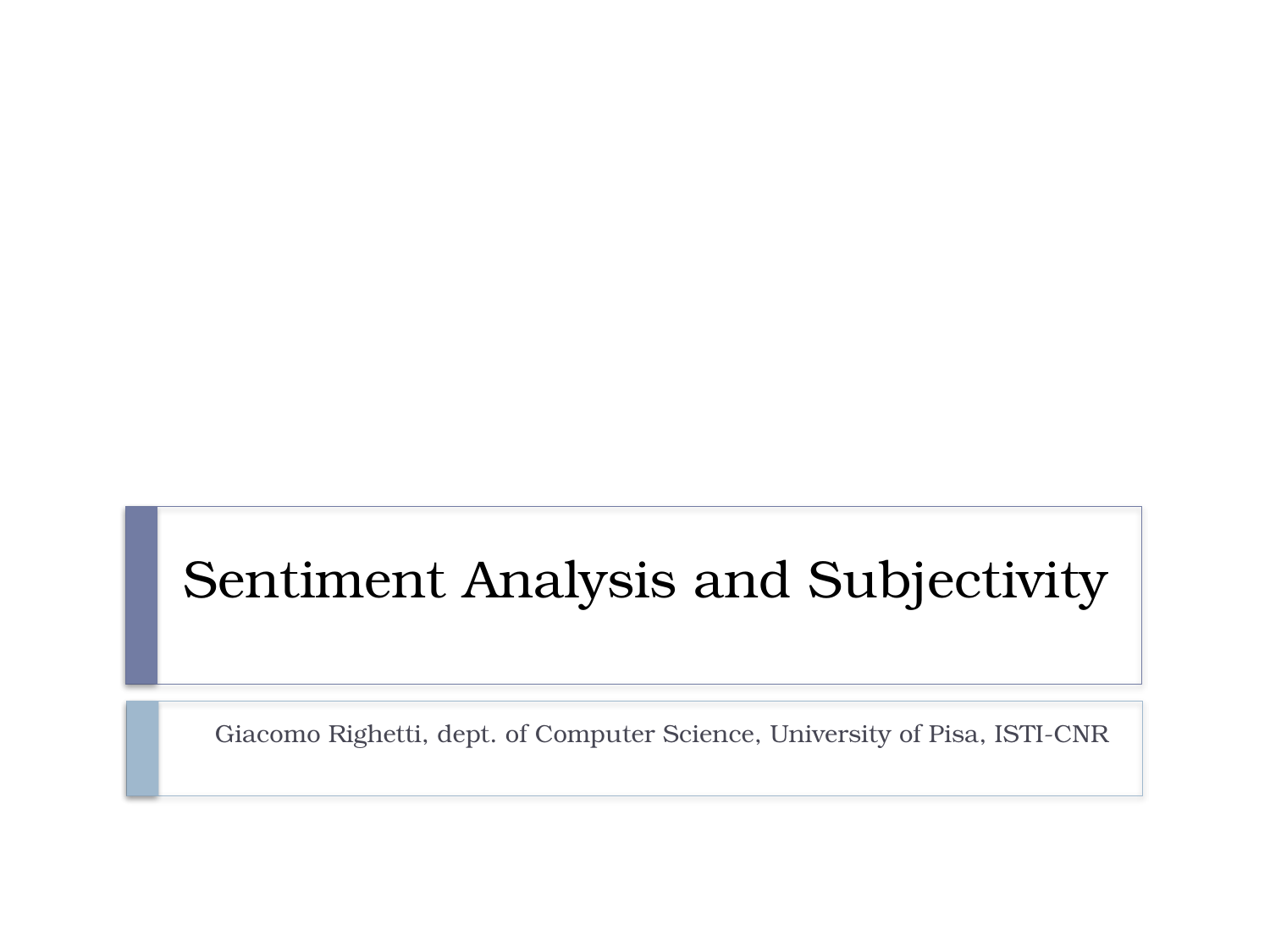

# Sentiment Analysis and Subjectivity
Giacomo Righetti, dept. of Computer Science, University of Pisa, ISTI-CNR